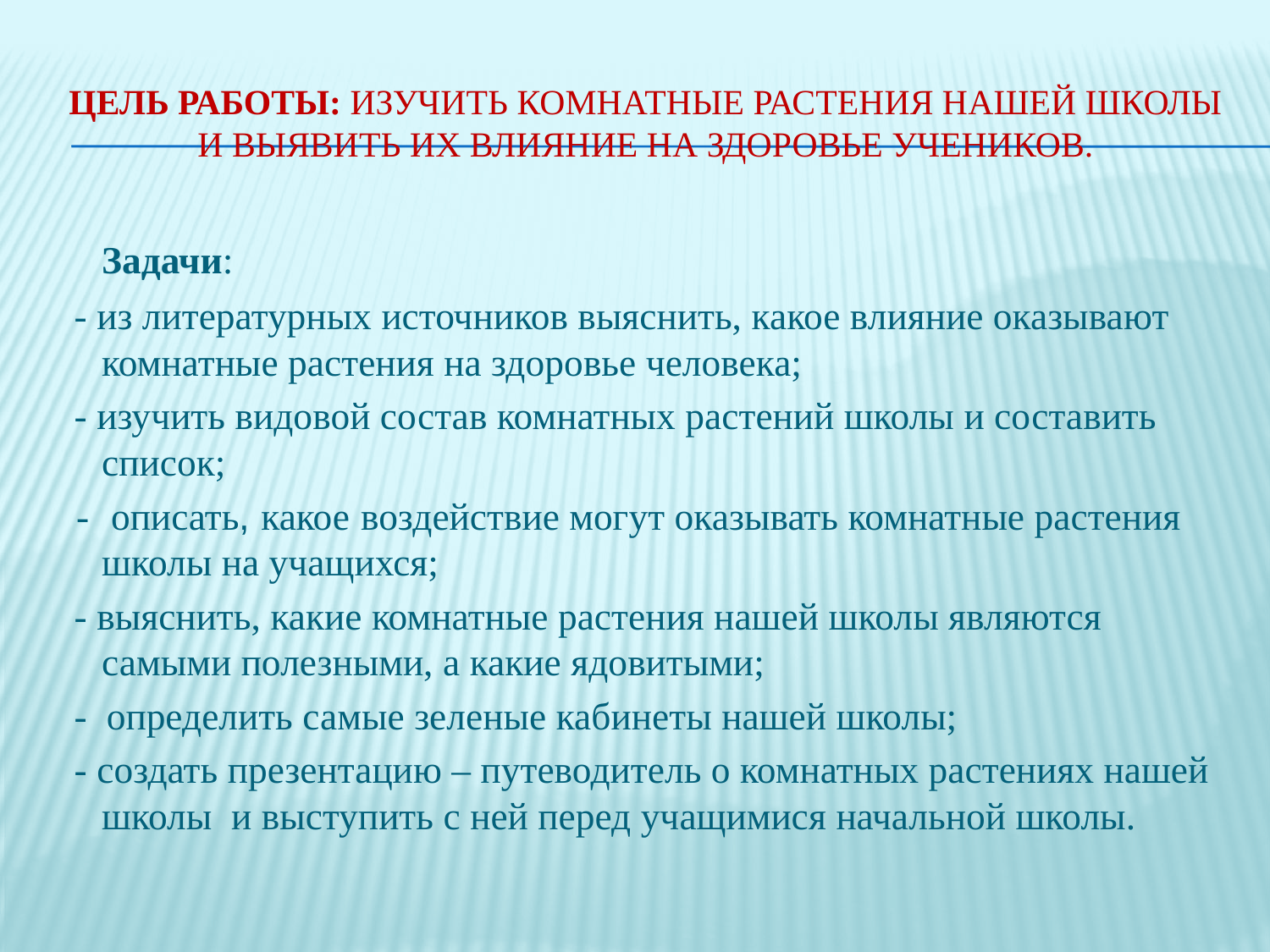

# Цель работы: изучить комнатные растения нашей школы и выявить их влияние на здоровье учеников.
	Задачи:
  - из литературных источников выяснить, какое влияние оказывают комнатные растения на здоровье человека;
  - изучить видовой состав комнатных растений школы и составить список;
  -  описать, какое воздействие могут оказывать комнатные растения школы на учащихся;
  - выяснить, какие комнатные растения нашей школы являются самыми полезными, а какие ядовитыми;
  -  определить самые зеленые кабинеты нашей школы;
  - создать презентацию – путеводитель о комнатных растениях нашей школы  и выступить с ней перед учащимися начальной школы.